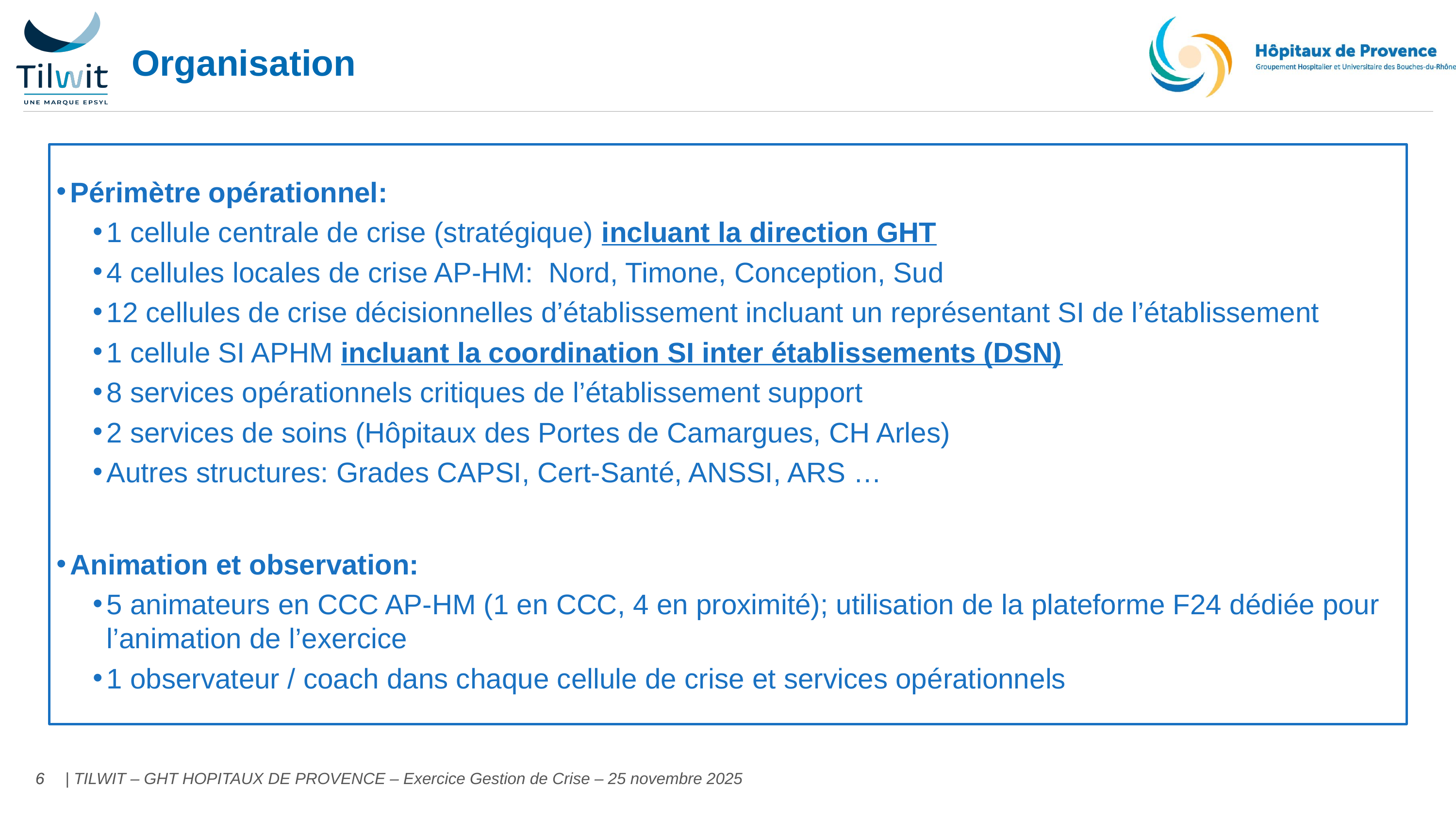

# Organisation
Périmètre opérationnel:
1 cellule centrale de crise (stratégique) incluant la direction GHT
4 cellules locales de crise AP-HM:  Nord, Timone, Conception, Sud
12 cellules de crise décisionnelles d’établissement incluant un représentant SI de l’établissement
1 cellule SI APHM incluant la coordination SI inter établissements (DSN)
8 services opérationnels critiques de l’établissement support
2 services de soins (Hôpitaux des Portes de Camargues, CH Arles)
Autres structures: Grades CAPSI, Cert-Santé, ANSSI, ARS …

Animation et observation:
5 animateurs en CCC AP-HM (1 en CCC, 4 en proximité); utilisation de la plateforme F24 dédiée pour l’animation de l’exercice
1 observateur / coach dans chaque cellule de crise et services opérationnels
6
6
| TILWIT – GHT HOPITAUX DE PROVENCE – Exercice Gestion de Crise – 25 novembre 2025